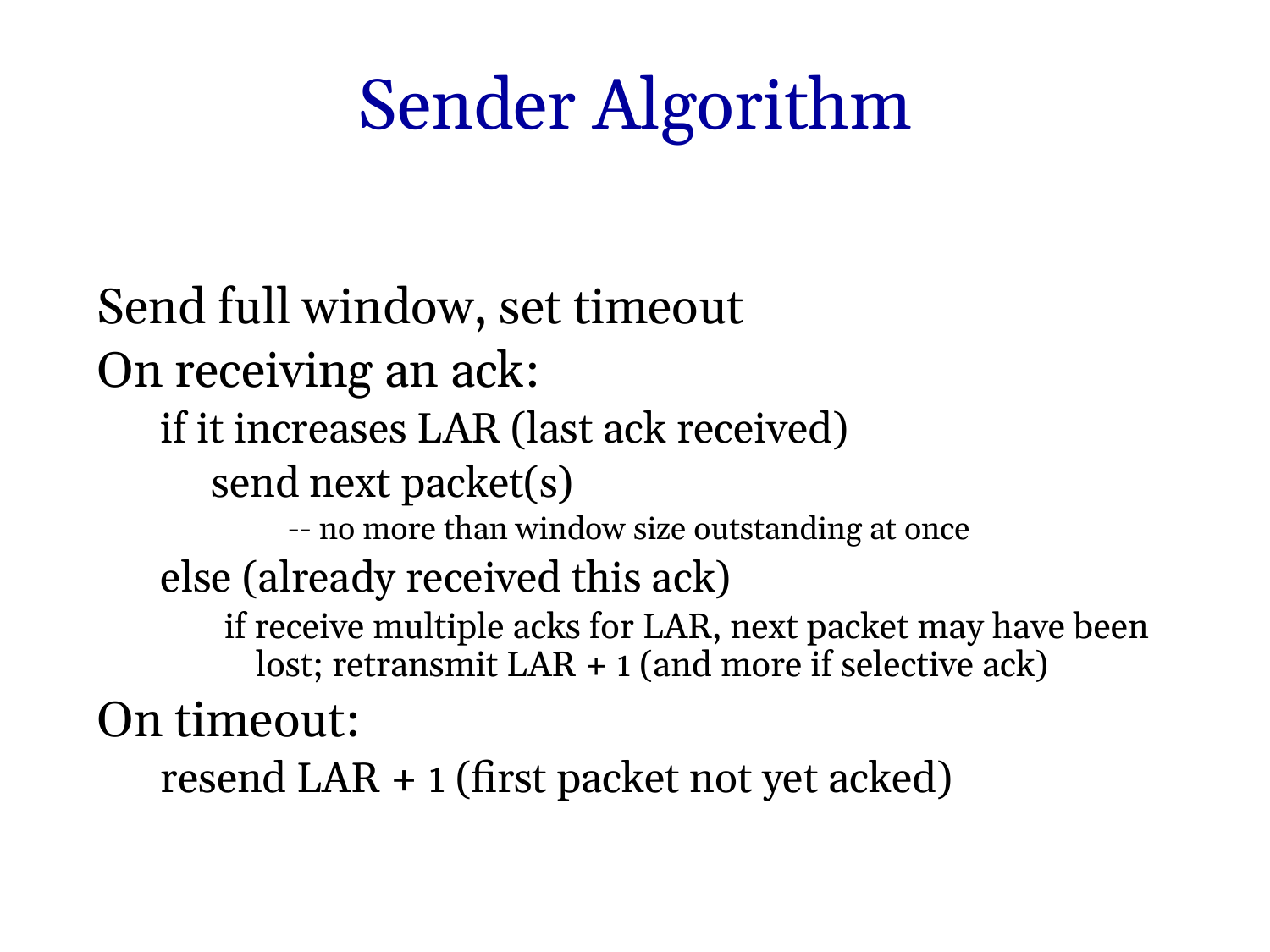

# Sender Algorithm
Send full window, set timeout
On receiving an ack:
if it increases LAR (last ack received)
     send next packet(s)
-- no more than window size outstanding at once
else (already received this ack)
if receive multiple acks for LAR, next packet may have been lost; retransmit LAR + 1 (and more if selective ack)
On timeout:
resend LAR + 1 (first packet not yet acked)